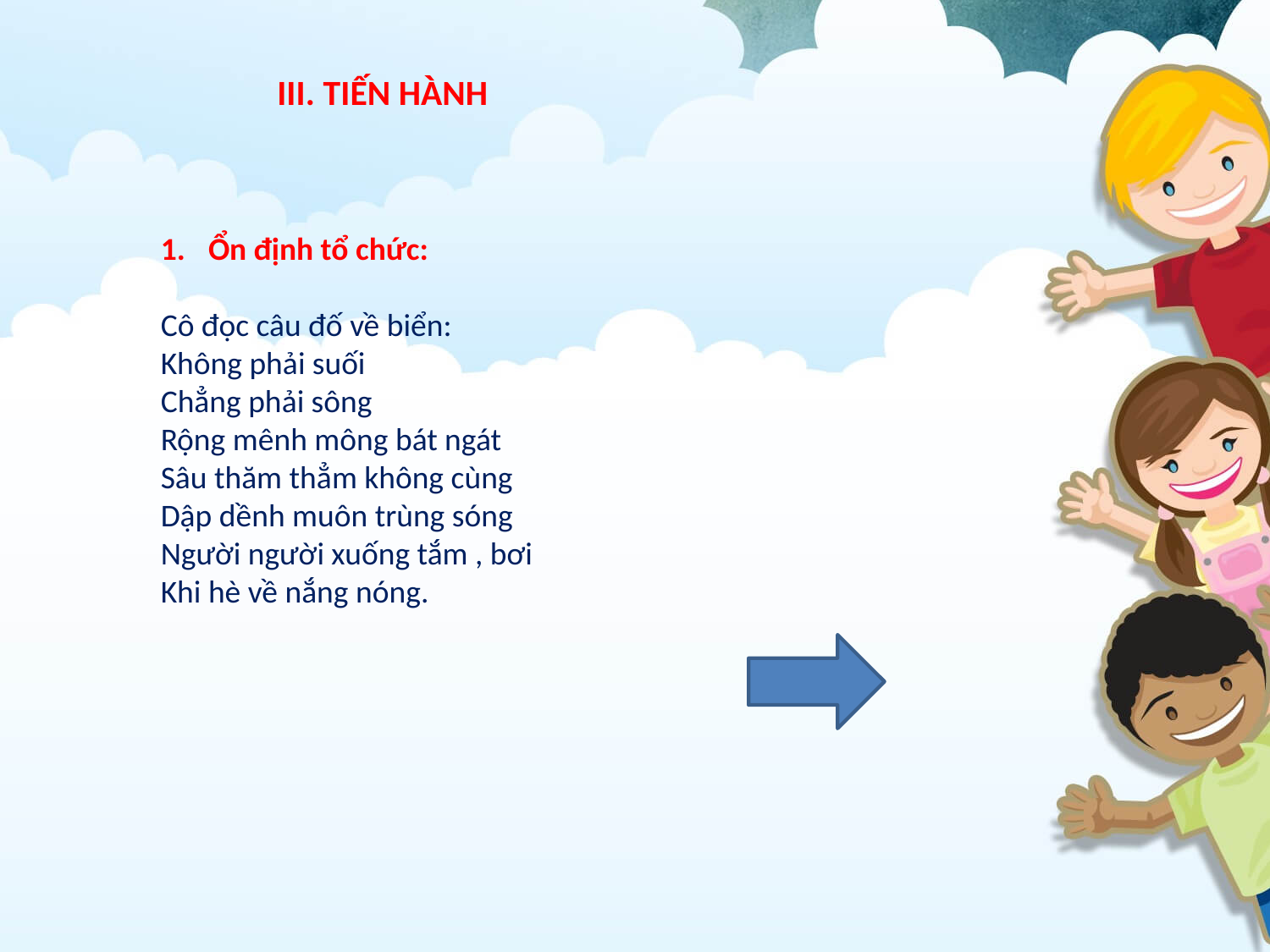

III. TIẾN HÀNH
Ổn định tổ chức:

Cô đọc câu đố về biển:
Không phải suối
Chẳng phải sông
Rộng mênh mông bát ngát
Sâu thăm thẳm không cùng
Dập dềnh muôn trùng sóng
Người người xuống tắm , bơi
Khi hè về nắng nóng.